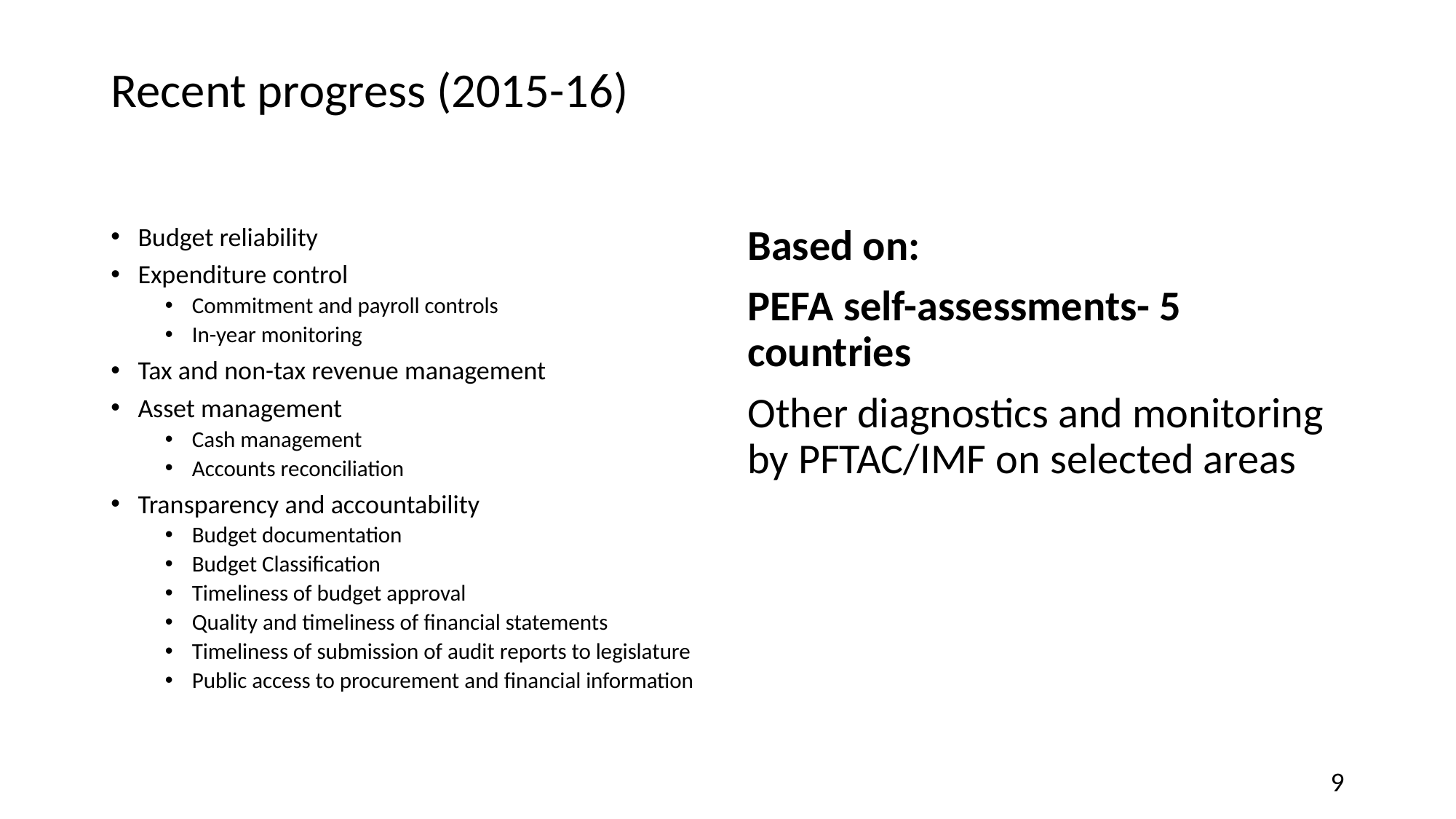

# Recent progress (2015-16)
Budget reliability
Expenditure control
Commitment and payroll controls
In-year monitoring
Tax and non-tax revenue management
Asset management
Cash management
Accounts reconciliation
Transparency and accountability
Budget documentation
Budget Classification
Timeliness of budget approval
Quality and timeliness of financial statements
Timeliness of submission of audit reports to legislature
Public access to procurement and financial information

Based on:
PEFA self-assessments- 5 countries
Other diagnostics and monitoring by PFTAC/IMF on selected areas
9